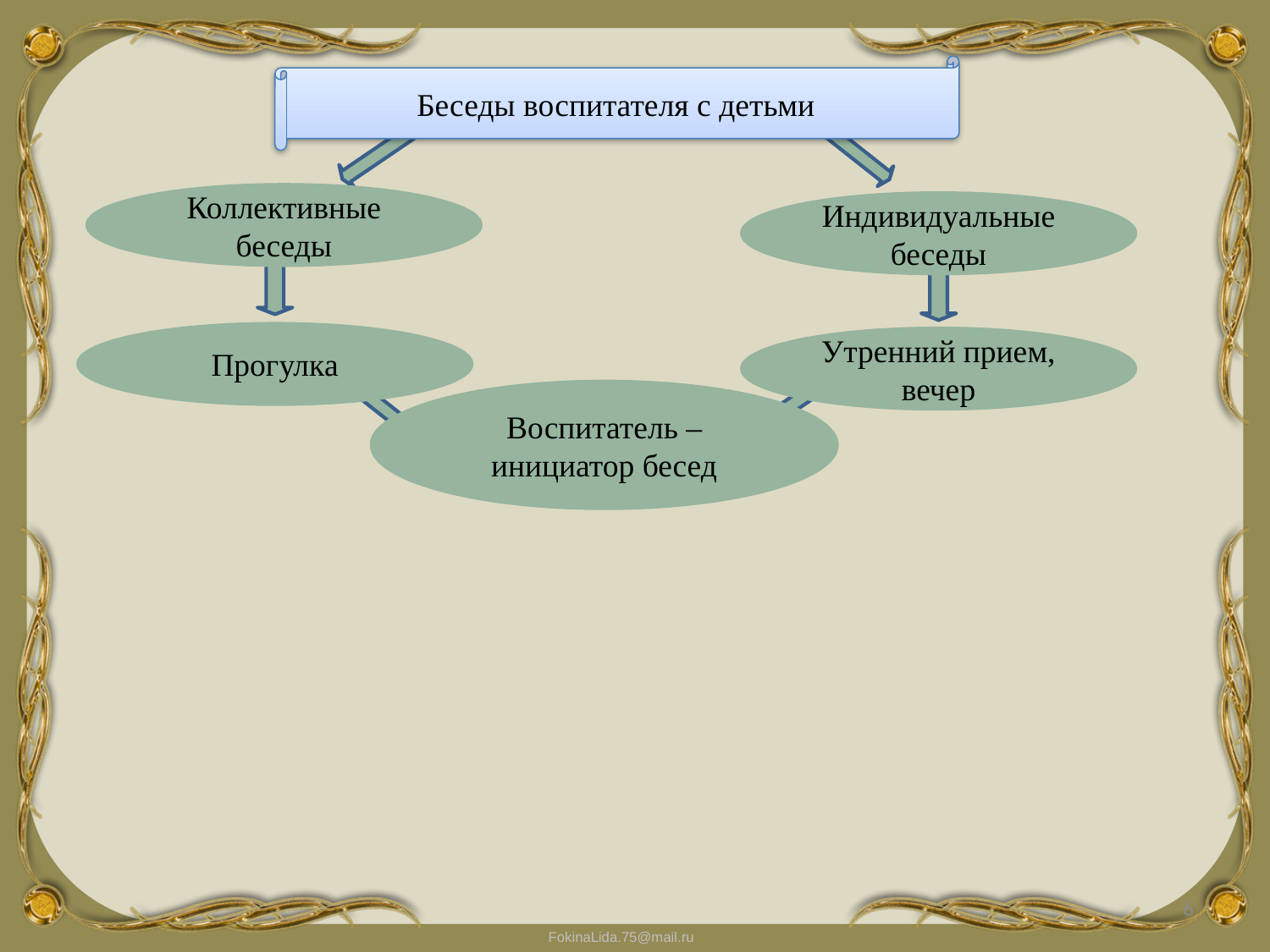

Беседы воспитателя с детьми

Коллективные беседы
Индивидуальные беседы

Прогулка
Утренний прием, вечер

Воспитатель – инициатор бесед
6